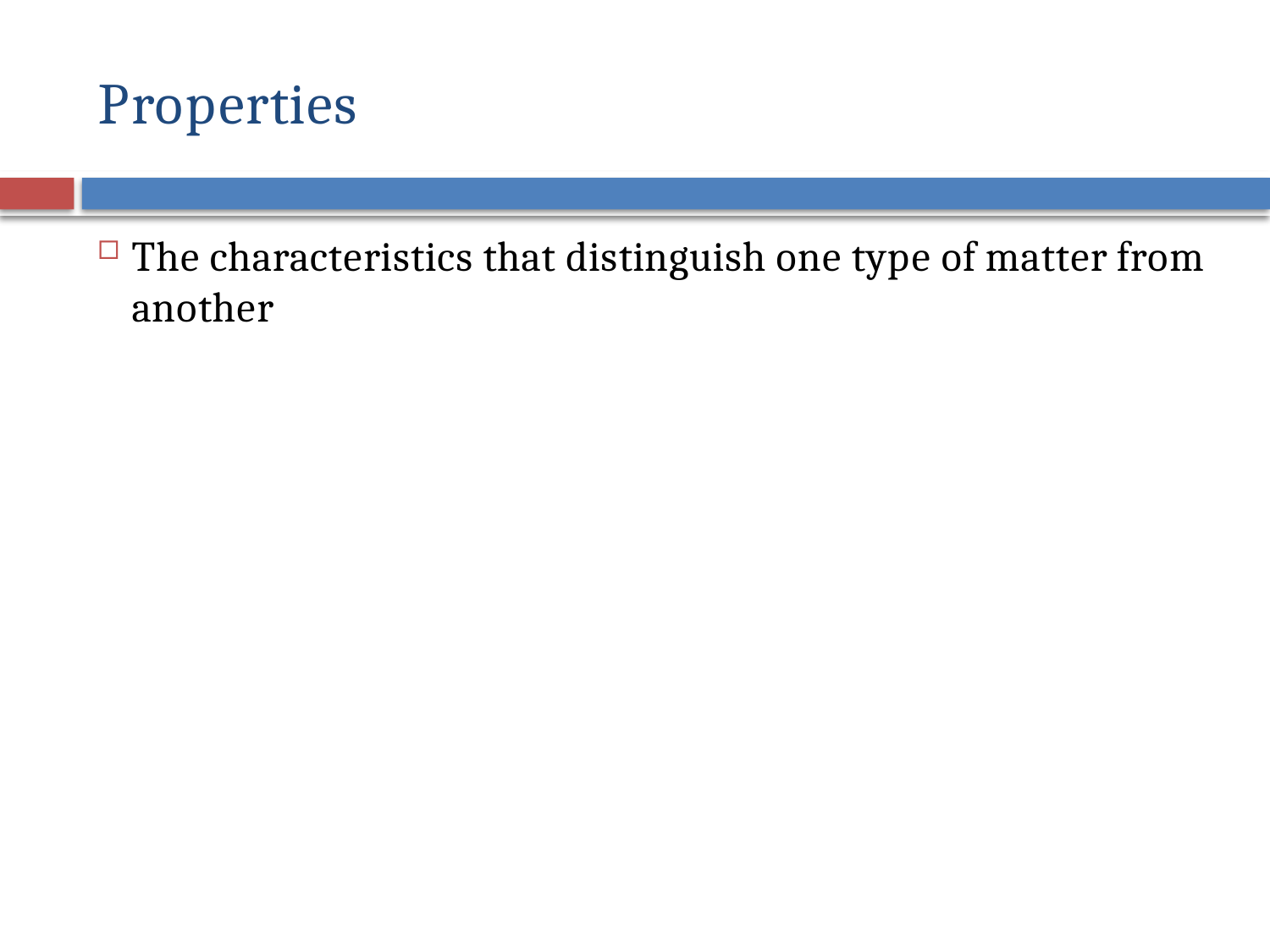

# Properties
The characteristics that distinguish one type of matter from another